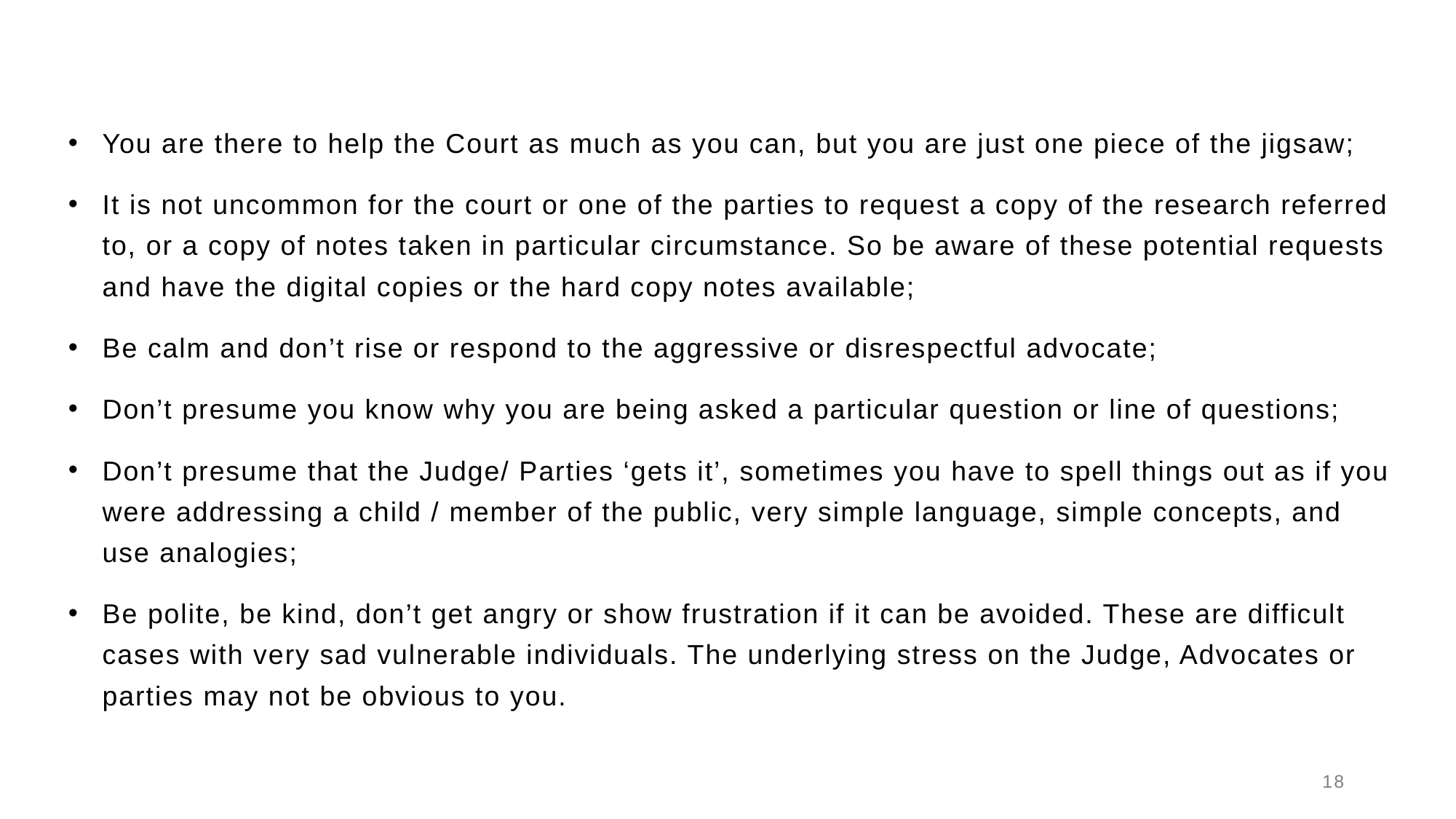

You are there to help the Court as much as you can, but you are just one piece of the jigsaw;

It is not uncommon for the court or one of the parties to request a copy of the research referred to, or a copy of notes taken in particular circumstance. So be aware of these potential requests and have the digital copies or the hard copy notes available;

Be calm and don’t rise or respond to the aggressive or disrespectful advocate;

Don’t presume you know why you are being asked a particular question or line of questions;

Don’t presume that the Judge/ Parties ‘gets it’, sometimes you have to spell things out as if you were addressing a child / member of the public, very simple language, simple concepts, and use analogies;

Be polite, be kind, don’t get angry or show frustration if it can be avoided. These are difficult cases with very sad vulnerable individuals. The underlying stress on the Judge, Advocates or parties may not be obvious to you.
18